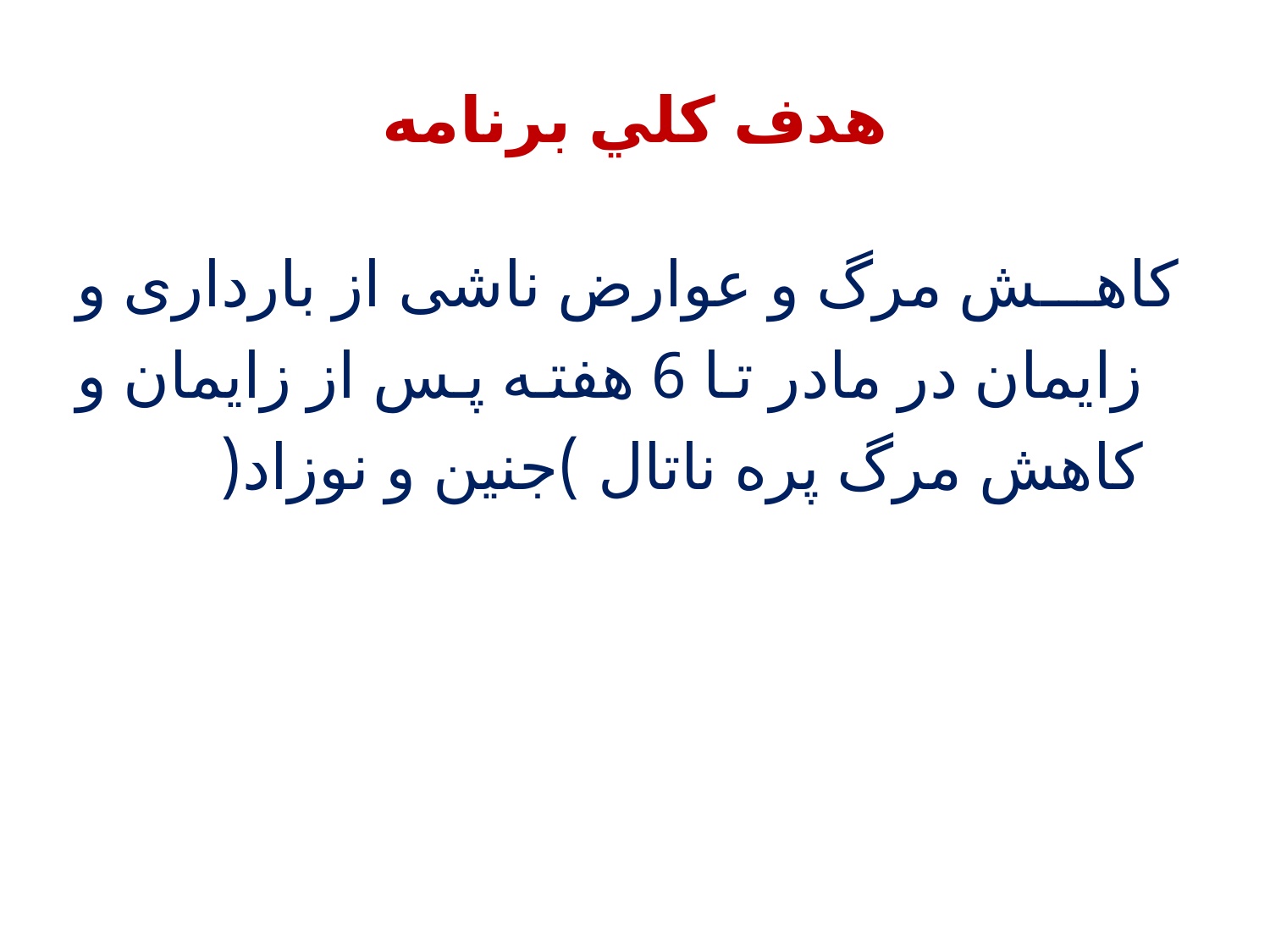

# هدف كلي برنامه
	کاهش مرگ و عوارض ناشی از بارداری و زایمان در مادر تا 6 هفته پس از زایمان و کاهش مرگ پره ناتال )جنین و نوزاد(